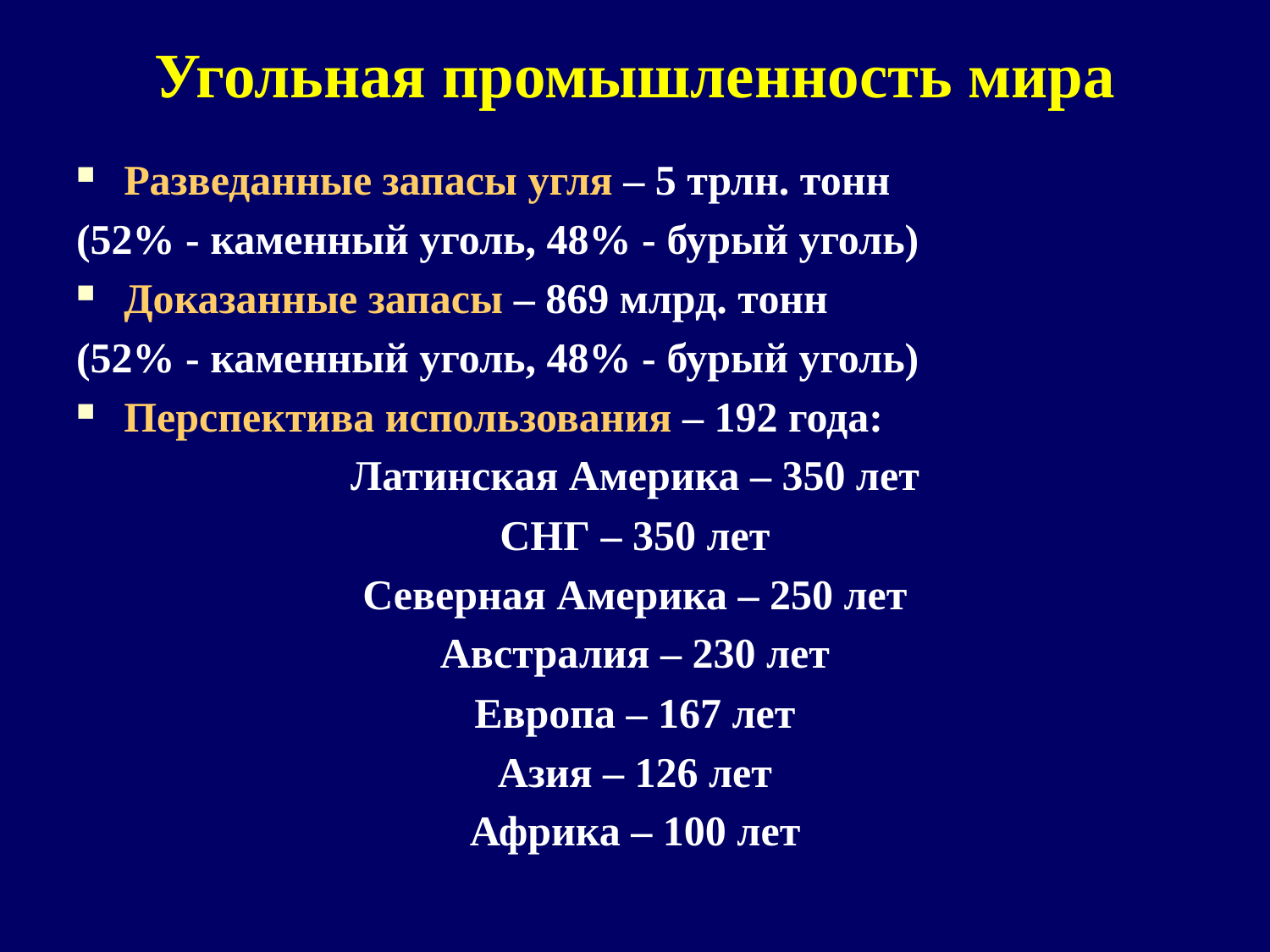

# Угольная промышленность мира
Разведанные запасы угля – 5 трлн. тонн
(52% - каменный уголь, 48% - бурый уголь)
Доказанные запасы – 869 млрд. тонн
(52% - каменный уголь, 48% - бурый уголь)
Перспектива использования – 192 года:
Латинская Америка – 350 лет
СНГ – 350 лет
Северная Америка – 250 лет
Австралия – 230 лет
Европа – 167 лет
Азия – 126 лет
Африка – 100 лет